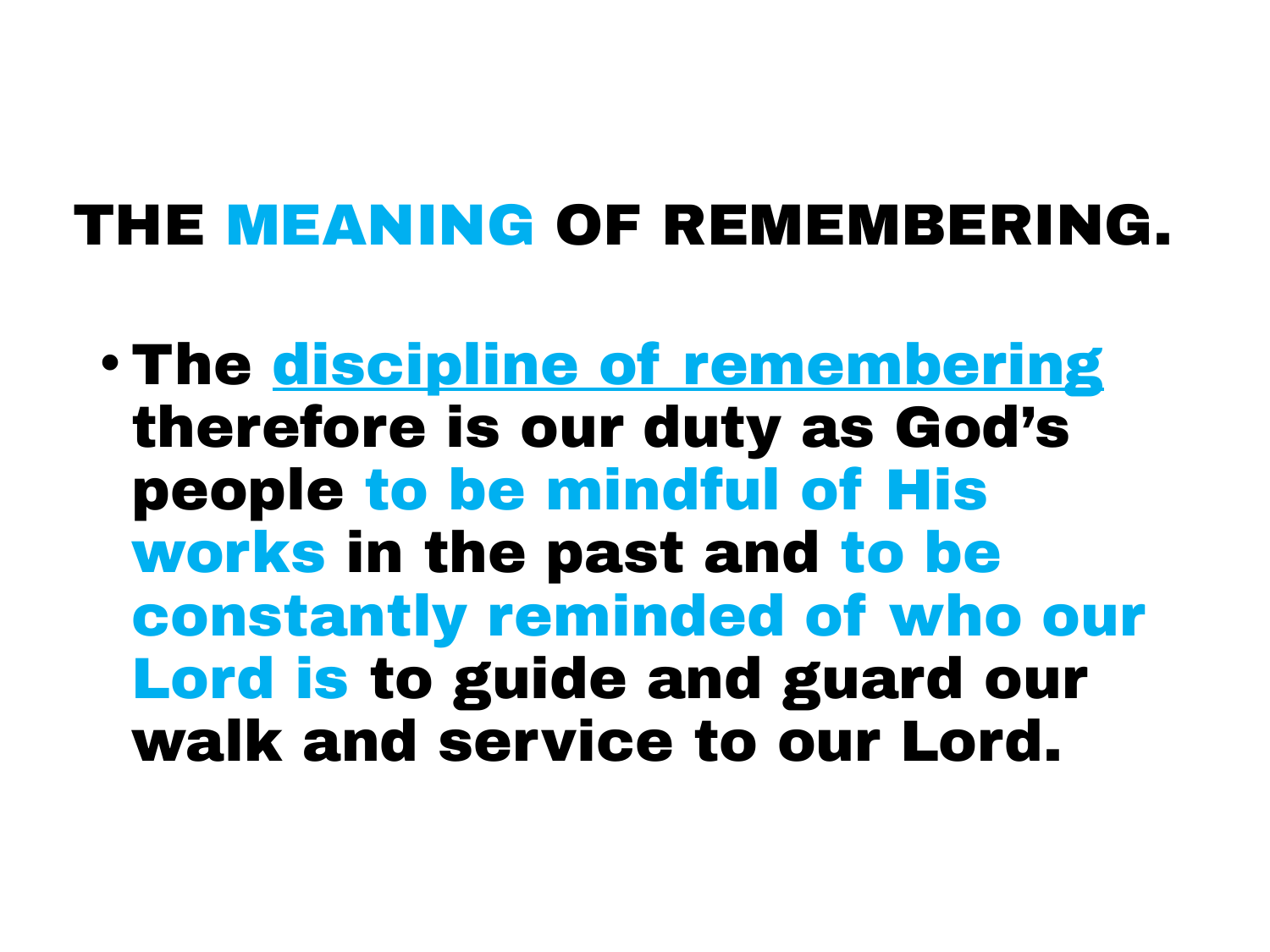

# THE MEANING OF REMEMBERING.
The discipline of remembering therefore is our duty as God’s people to be mindful of His works in the past and to be constantly reminded of who our Lord is to guide and guard our walk and service to our Lord.